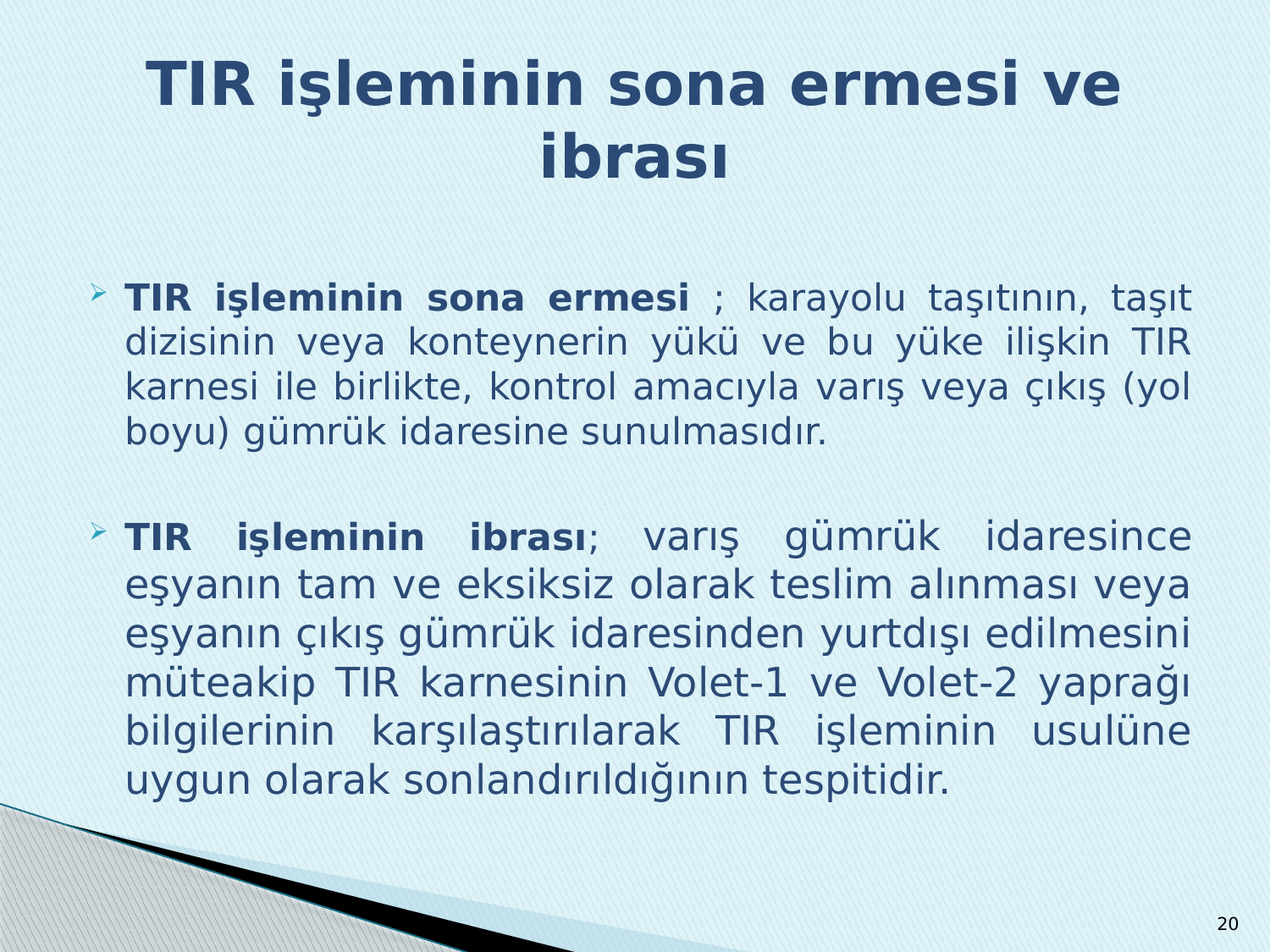

# TIR işleminin sona ermesi ve ibrası

TIR işleminin sona ermesi ; karayolu taşıtının, taşıt dizisinin veya konteynerin yükü ve bu yüke ilişkin TIR karnesi ile birlikte, kontrol amacıyla varış veya çıkış (yol boyu) gümrük idaresine sunulmasıdır.

TIR işleminin ibrası; varış gümrük idaresince eşyanın tam ve eksiksiz olarak teslim alınması veya eşyanın çıkış gümrük idaresinden yurtdışı edilmesini müteakip TIR karnesinin Volet-1 ve Volet-2 yaprağı bilgilerinin karşılaştırılarak TIR işleminin usulüne uygun olarak sonlandırıldığının tespitidir.

20